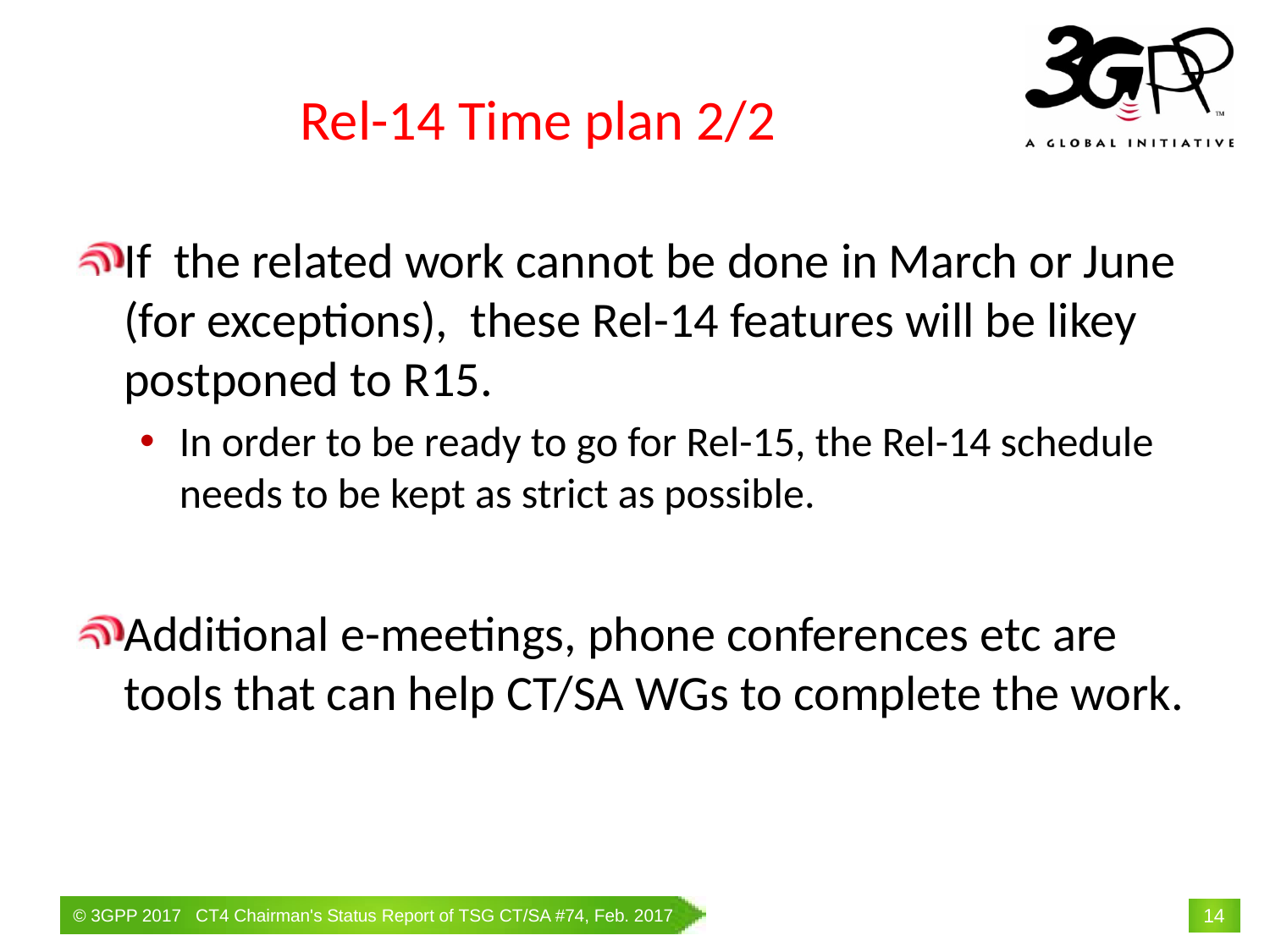

# Rel-14 Time plan 2/2
If  the related work cannot be done in March or June (for exceptions),  these Rel-14 features will be likey postponed to R15.
In order to be ready to go for Rel-15, the Rel-14 schedule needs to be kept as strict as possible.

Additional e-meetings, phone conferences etc are tools that can help CT/SA WGs to complete the work.